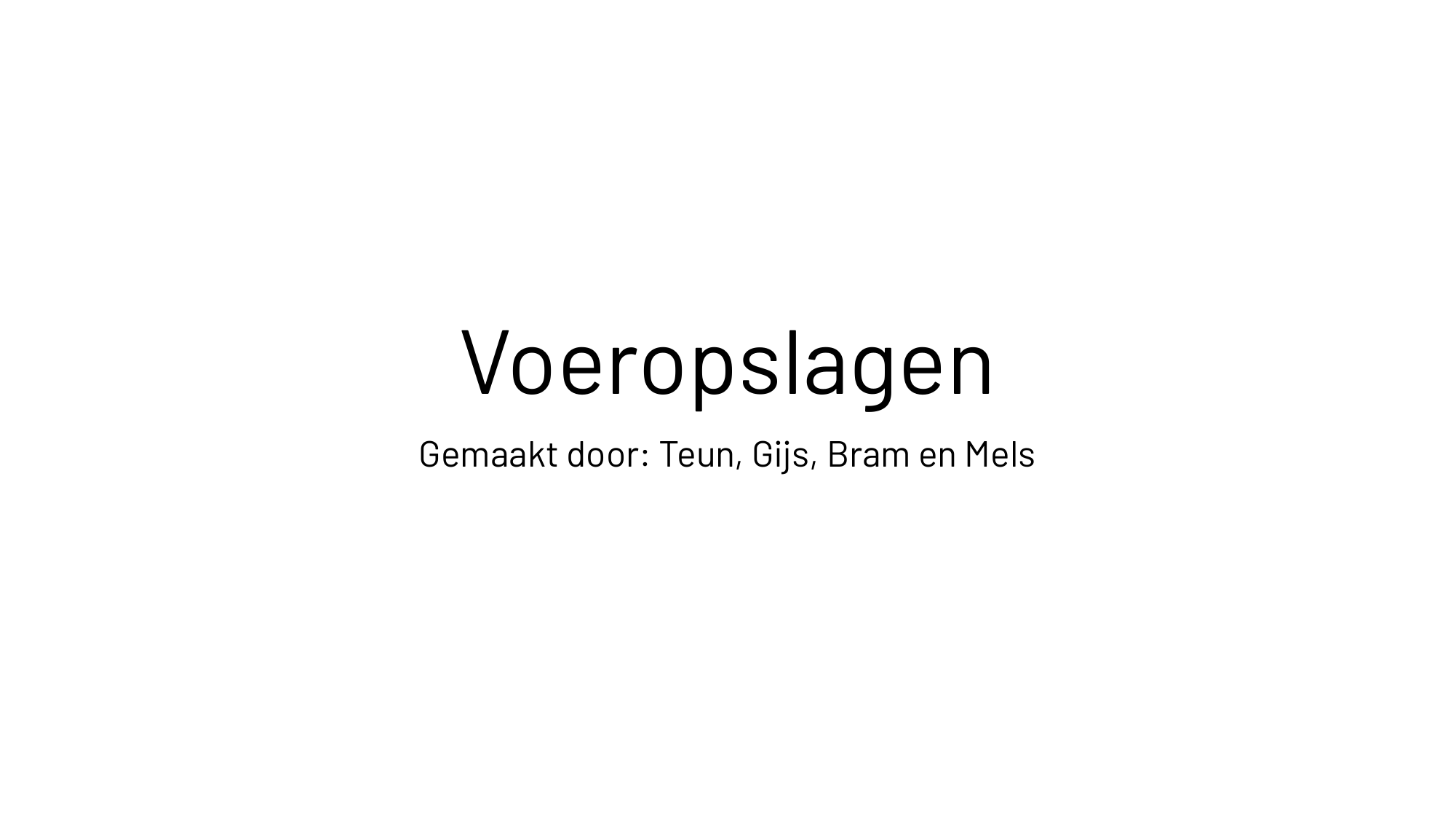

# Voeropslagen
Gemaakt door: Teun, Gijs, Bram en Mels